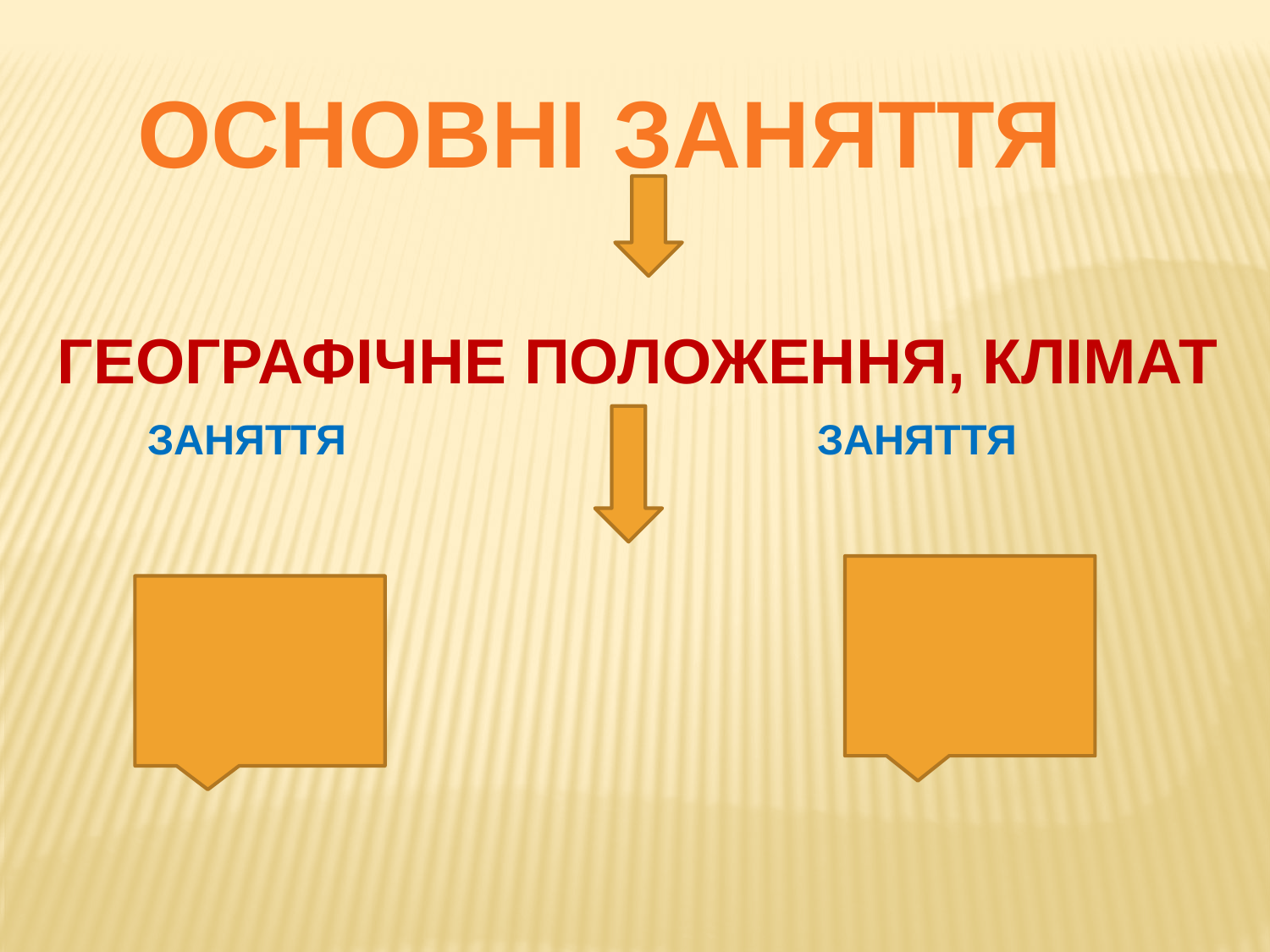

ОСНОВНІ ЗАНЯТТЯ

ГЕОГРАФІЧНЕ ПОЛОЖЕННЯ, КЛІМАТ
ЗАНЯТТЯ

ЗАНЯТТЯ